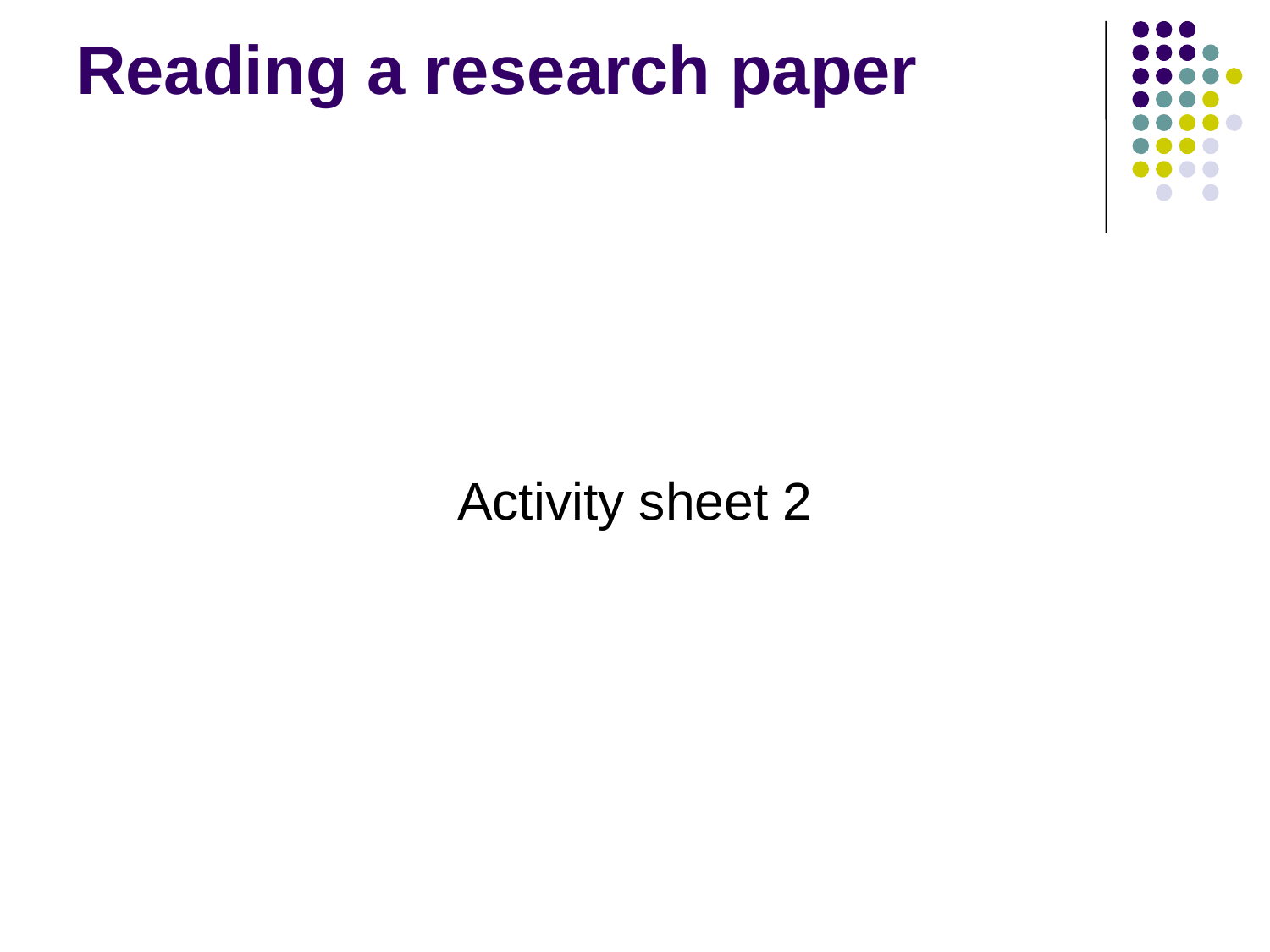

# Reading a research paper

Activity sheet 2